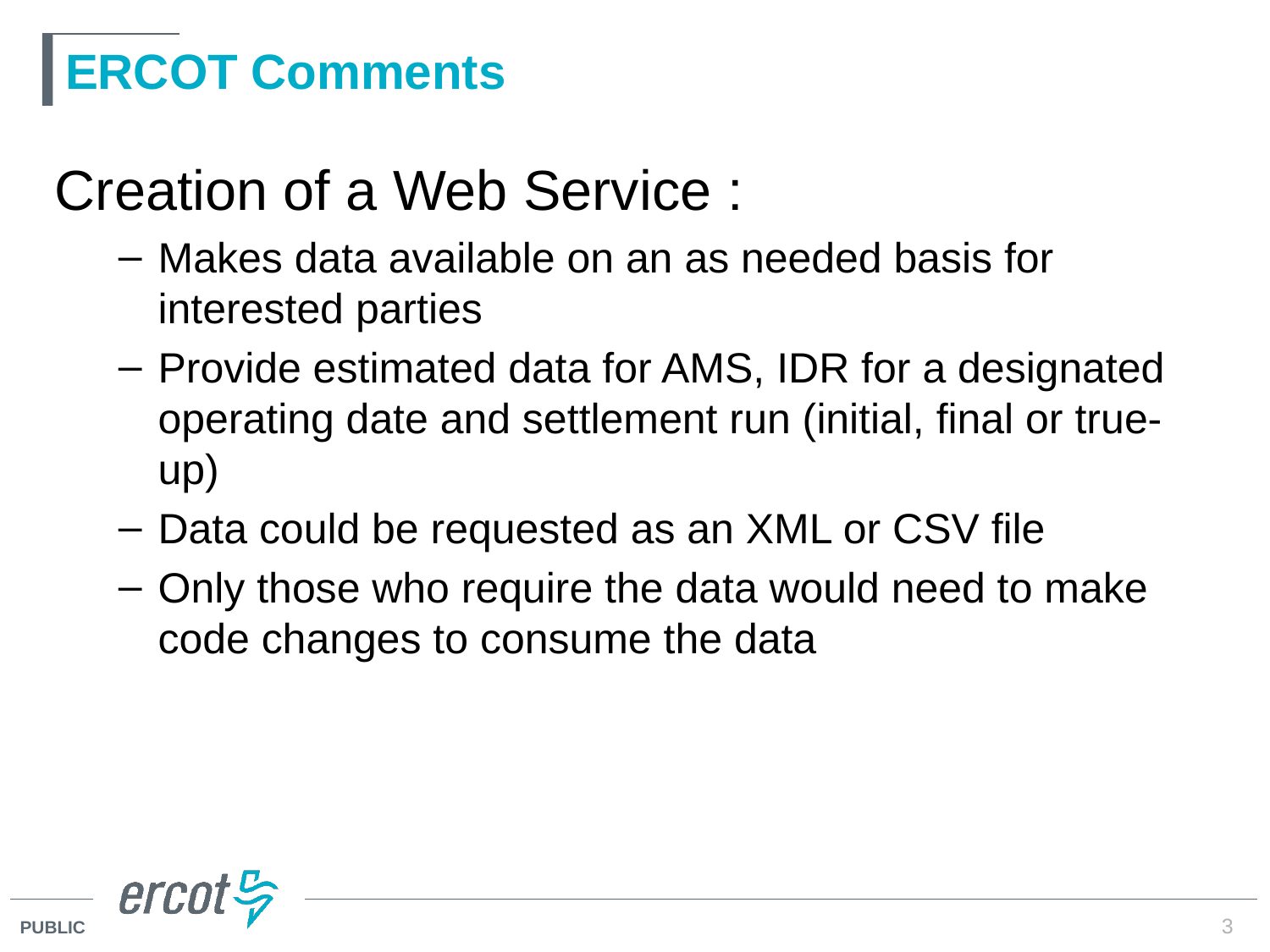

# ERCOT Comments
Creation of a Web Service :
Makes data available on an as needed basis for interested parties
Provide estimated data for AMS, IDR for a designated operating date and settlement run (initial, final or true-up)
Data could be requested as an XML or CSV file
Only those who require the data would need to make code changes to consume the data
3